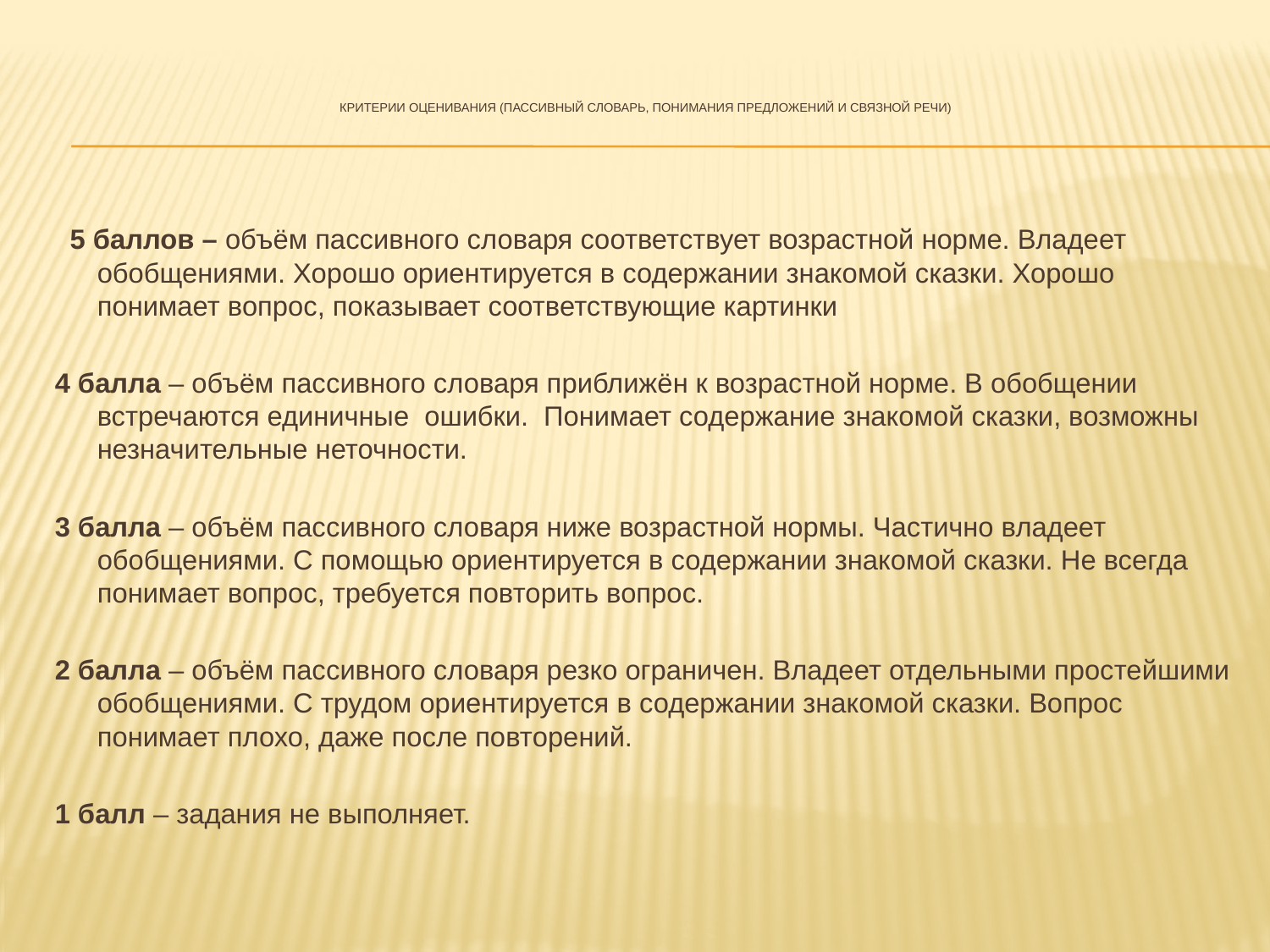

# Критерии оценивания (пассивный словарь, понимания предложений и связной речи)
  5 баллов – объём пассивного словаря соответствует возрастной норме. Владеет обобщениями. Хорошо ориентируется в содержании знакомой сказки. Хорошо понимает вопрос, показывает соответствующие картинки

4 балла – объём пассивного словаря приближён к возрастной норме. В обобщении встречаются единичные  ошибки.  Понимает содержание знакомой сказки, возможны незначительные неточности.

3 балла – объём пассивного словаря ниже возрастной нормы. Частично владеет обобщениями. С помощью ориентируется в содержании знакомой сказки. Не всегда понимает вопрос, требуется повторить вопрос.

2 балла – объём пассивного словаря резко ограничен. Владеет отдельными простейшими обобщениями. С трудом ориентируется в содержании знакомой сказки. Вопрос понимает плохо, даже после повторений.

1 балл – задания не выполняет.